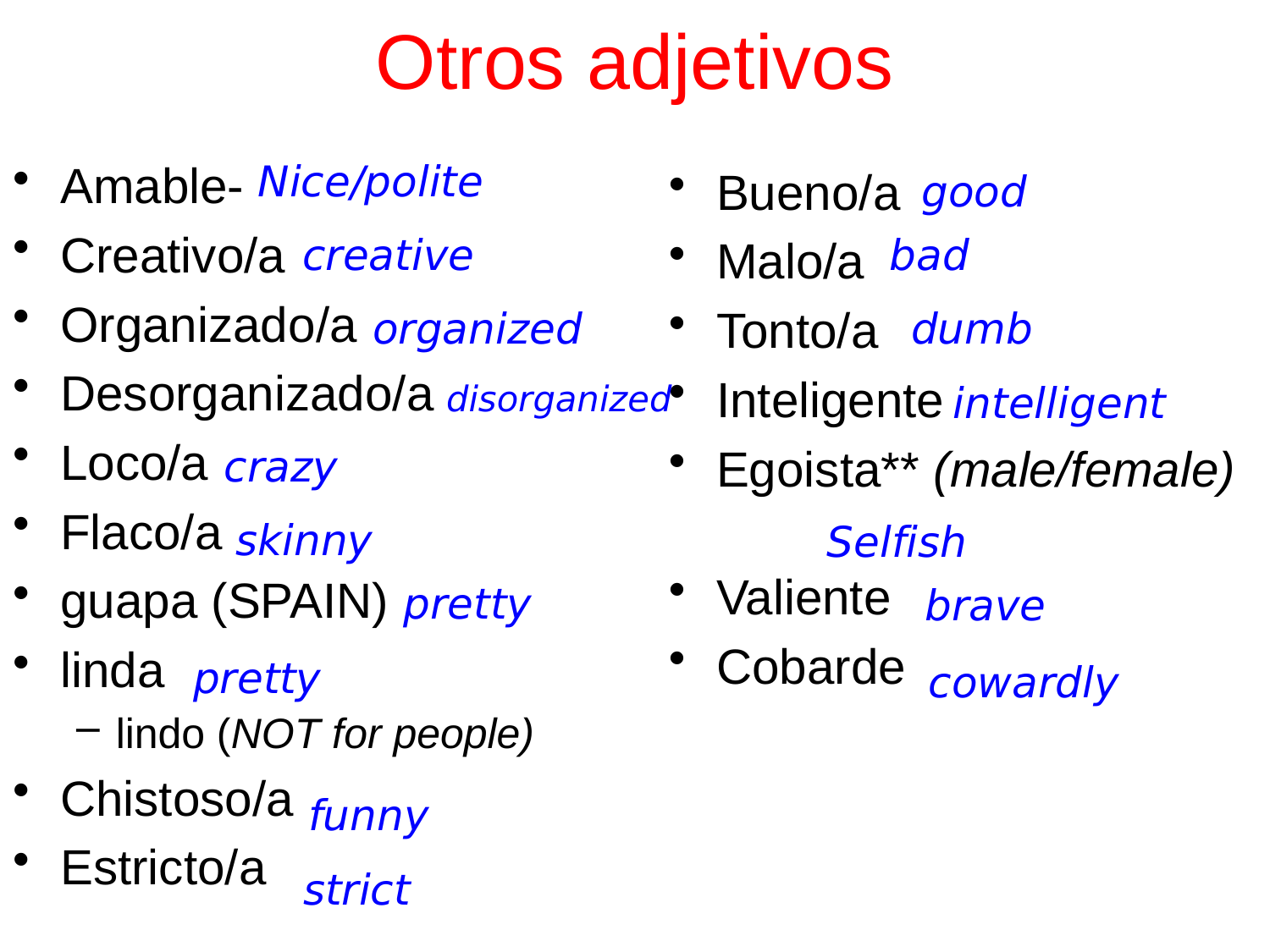

# Otros adjetivos
Amable-
Creativo/a
Organizado/a
Desorganizado/a
Loco/a
Flaco/a
guapa (SPAIN)
linda
lindo (NOT for people)
Chistoso/a
Estricto/a
Nice/polite
Bueno/a
Malo/a
Tonto/a
Inteligente
Egoista** (male/female)

Valiente
Cobarde
good
creative
bad
organized
dumb
intelligent
disorganized
crazy
skinny
Selfish
pretty
brave
pretty
cowardly
funny
strict